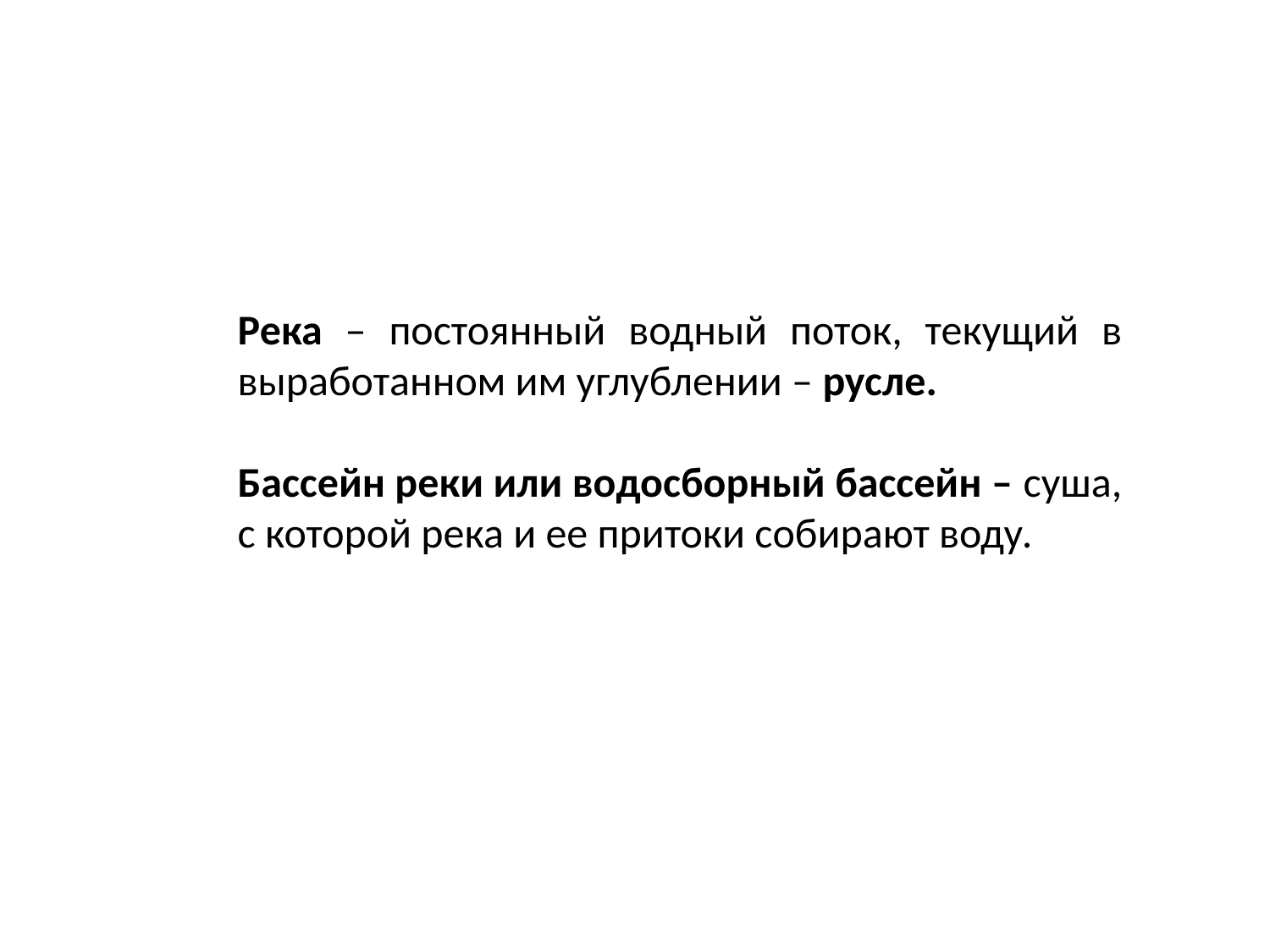

Река – постоянный водный поток, текущий в выработанном им углублении – русле.

Бассейн реки или водосборный бассейн – суша, с которой река и ее притоки собирают воду.